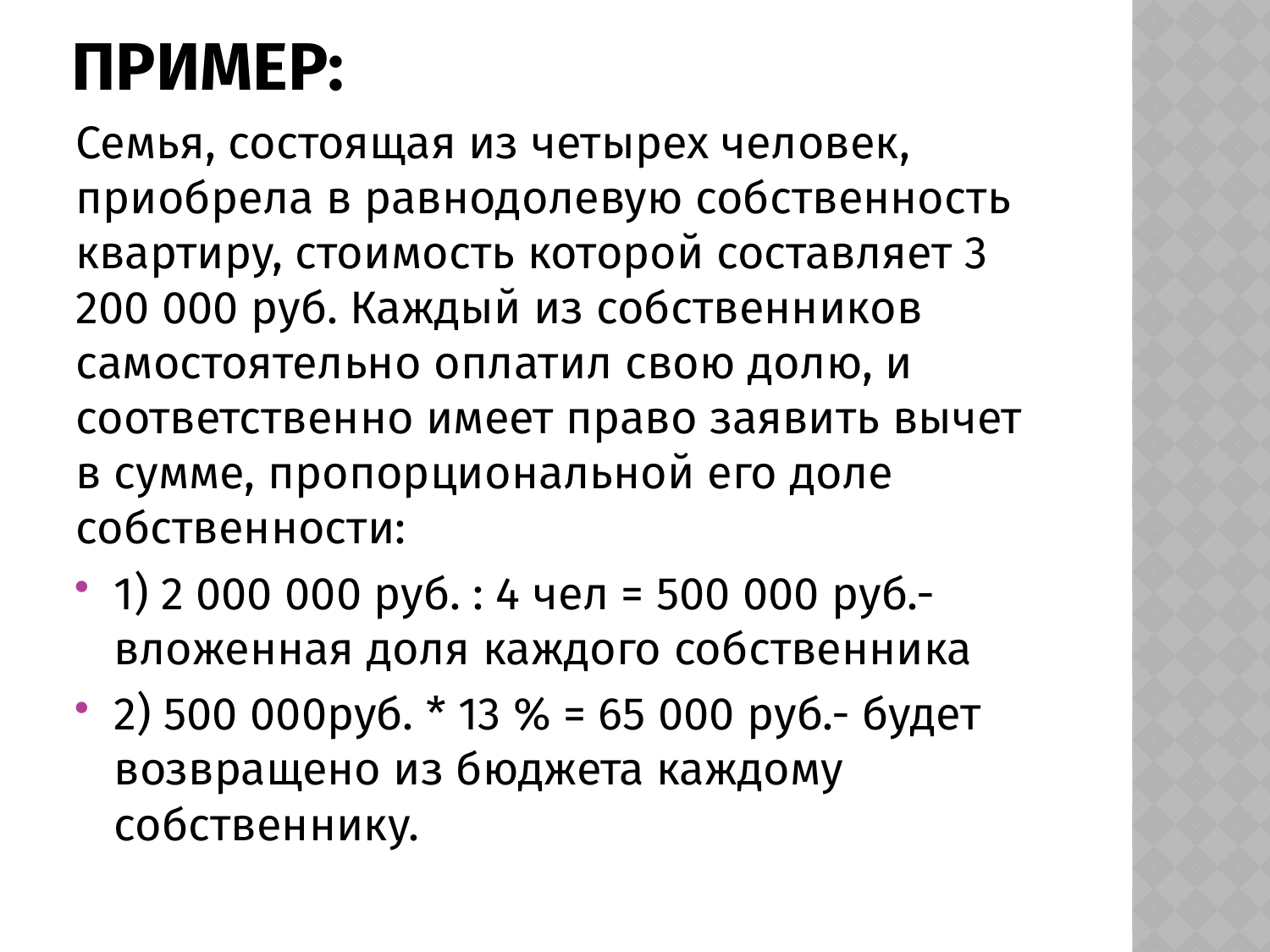

# ПРИМЕР:
Семья, состоящая из четырех человек, приобрела в равнодолевую собственность квартиру, стоимость которой составляет 3 200 000 руб. Каждый из собственников самостоятельно оплатил свою долю, и соответственно имеет право заявить вычет в сумме, пропорциональной его доле собственности:
1) 2 000 000 руб. : 4 чел = 500 000 руб.- вложенная доля каждого собственника
2) 500 000руб. * 13 % = 65 000 руб.- будет возвращено из бюджета каждому собственнику.